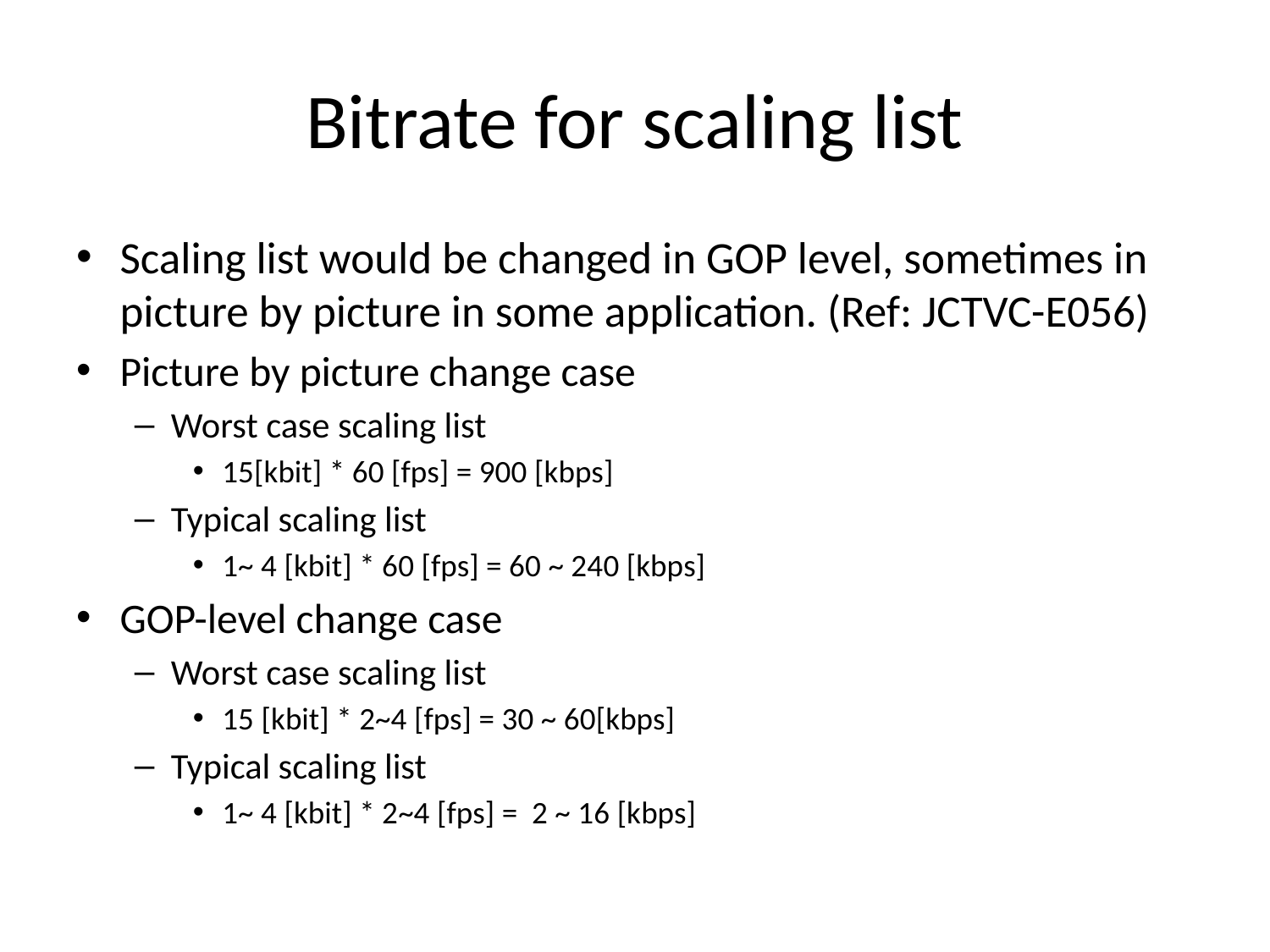

# Bitrate for scaling list
Scaling list would be changed in GOP level, sometimes in picture by picture in some application. (Ref: JCTVC-E056)
Picture by picture change case
Worst case scaling list
15[kbit] * 60 [fps] = 900 [kbps]
Typical scaling list
1~ 4 [kbit] * 60 [fps] = 60 ~ 240 [kbps]
GOP-level change case
Worst case scaling list
15 [kbit] * 2~4 [fps] = 30 ~ 60[kbps]
Typical scaling list
1~ 4 [kbit] * 2~4 [fps] =  2 ~ 16 [kbps]